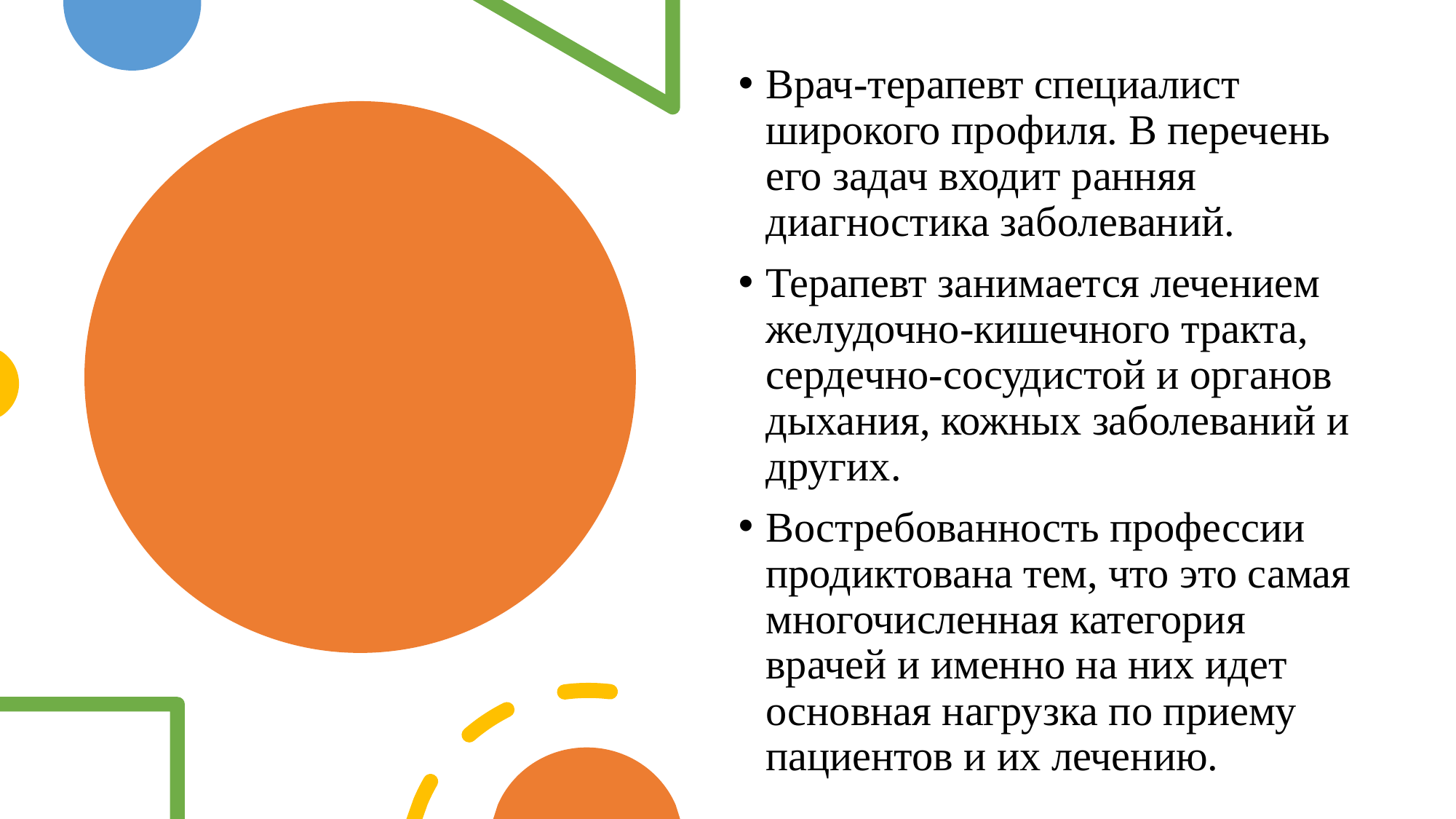

Врач-терапевт специалист широкого профиля. В перечень его задач входит ранняя диагностика заболеваний.
Терапевт занимается лечением желудочно-кишечного тракта, сердечно-сосудистой и органов дыхания, кожных заболеваний и других.
Востребованность профессии продиктована тем, что это самая многочисленная категория врачей и именно на них идет основная нагрузка по приему пациентов и их лечению.